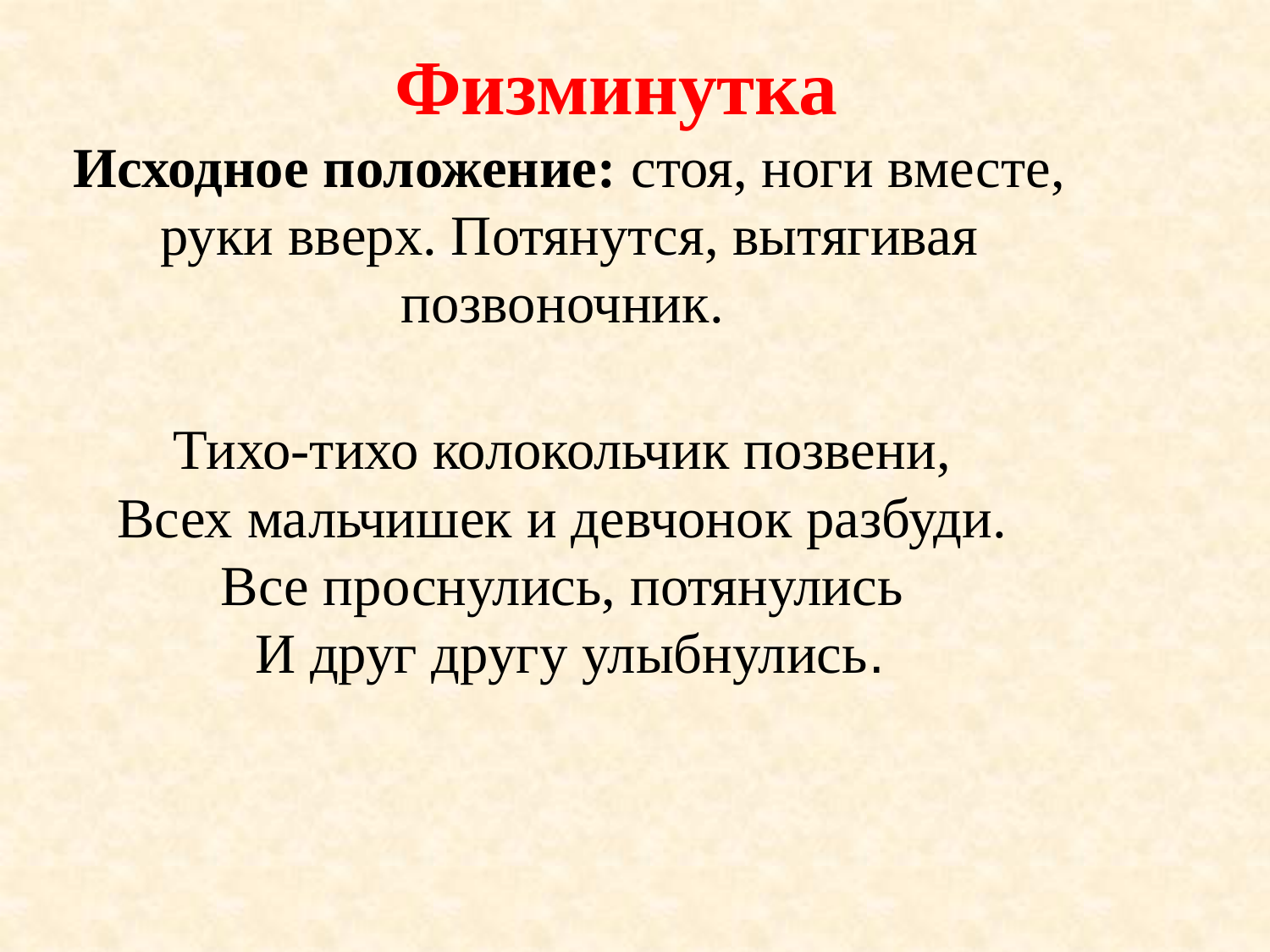

# Физминутка
Исходное положение: стоя, ноги вместе, руки вверх. Потянутся, вытягивая позвоночник.
Тихо-тихо колокольчик позвени, 
Всех мальчишек и девчонок разбуди. 
Все проснулись, потянулись 
И друг другу улыбнулись.